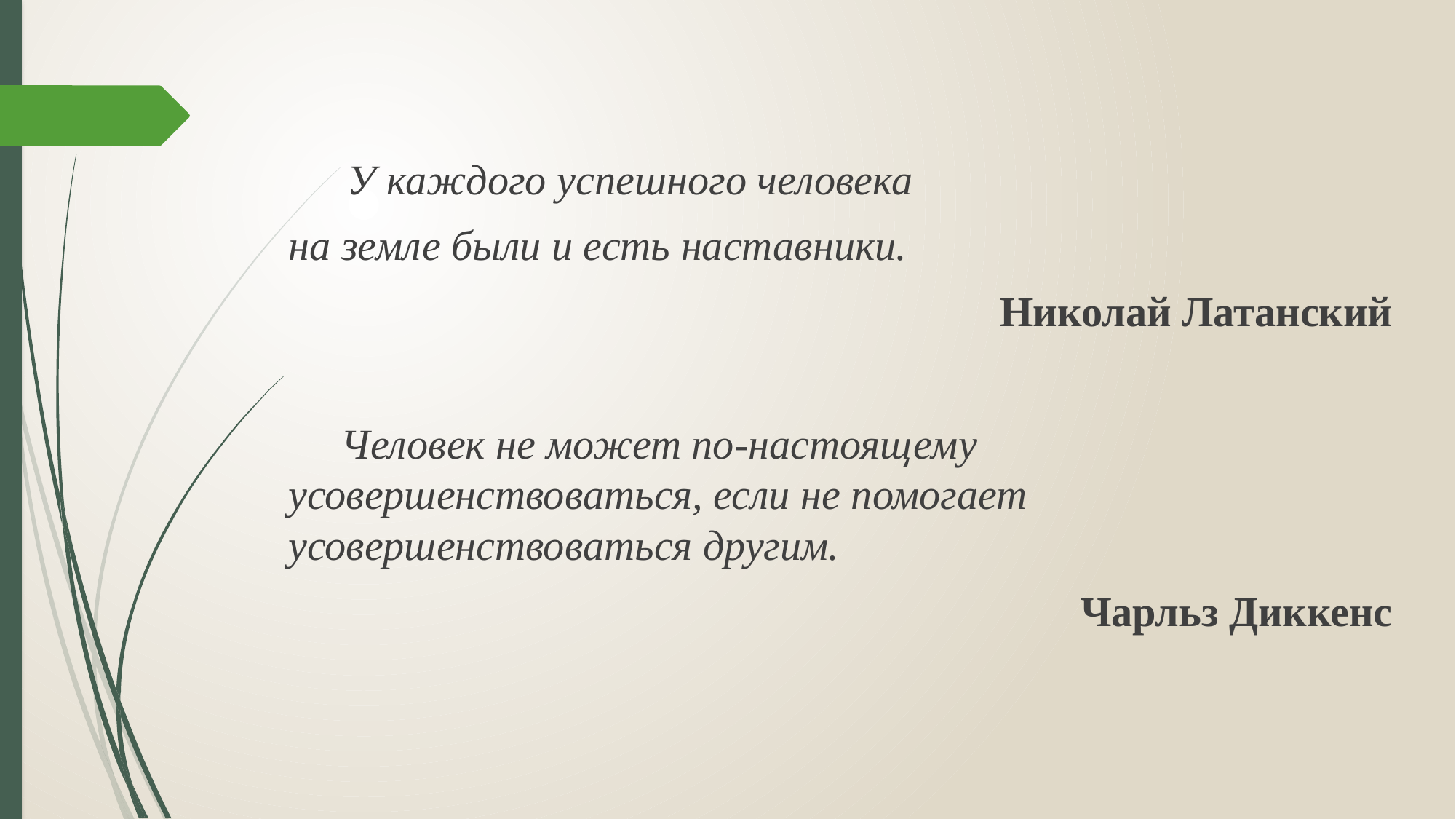

У каждого успешного человека
на земле были и есть наставники.
Николай Латанский

     Человек не может по-настоящему усовершенствоваться, если не помогает усовершенствоваться другим.
Чарльз Диккенс